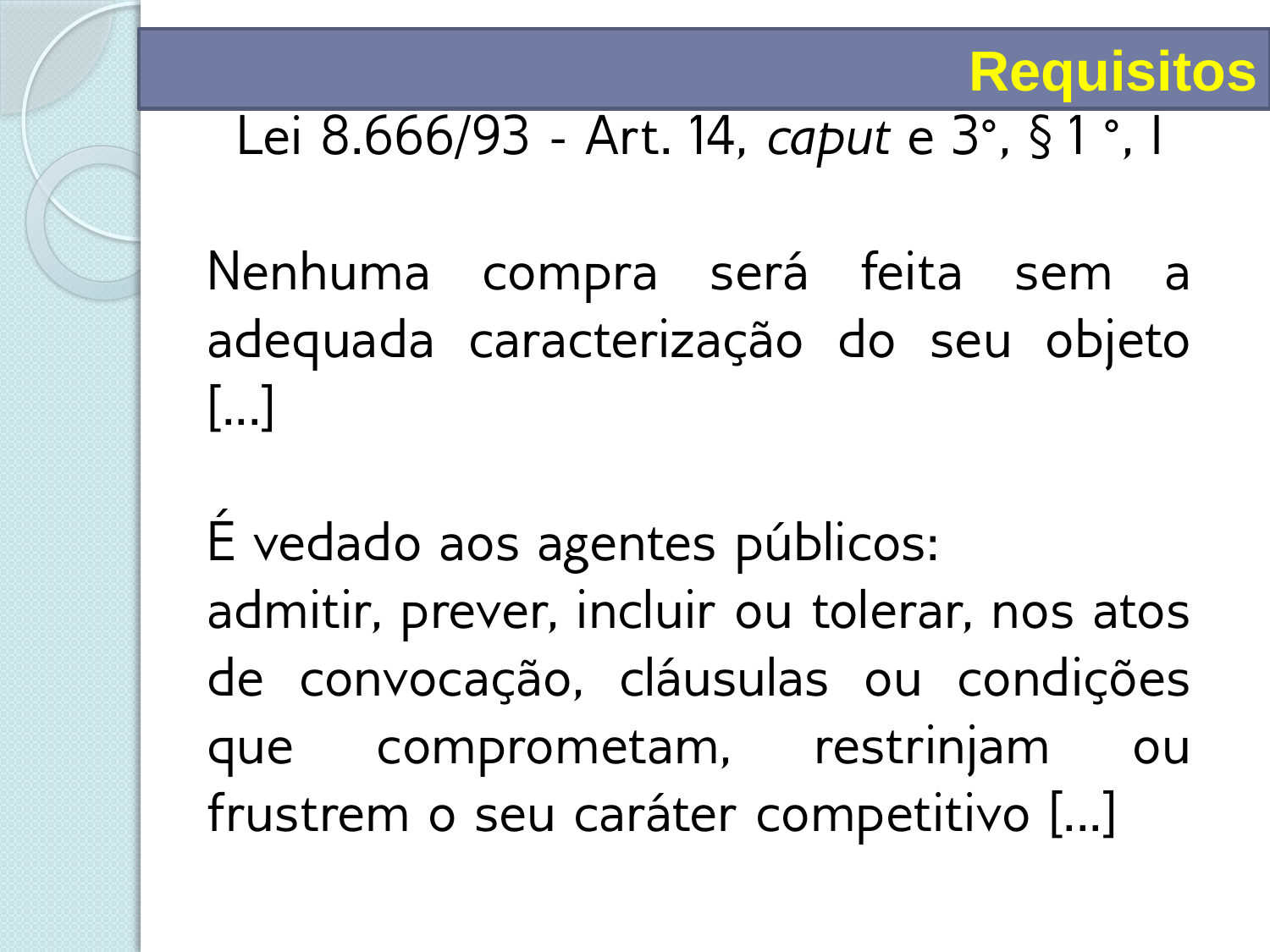

Requisitos
Lei 8.666/93 - Art. 14, caput e 3°, § 1 °, I

Nenhuma compra será feita sem a adequada caracterização do seu objeto [...]

É vedado aos agentes públicos:
admitir, prever, incluir ou tolerar, nos atos de convocação, cláusulas ou condições que comprometam, restrinjam ou frustrem o seu caráter competitivo [...]